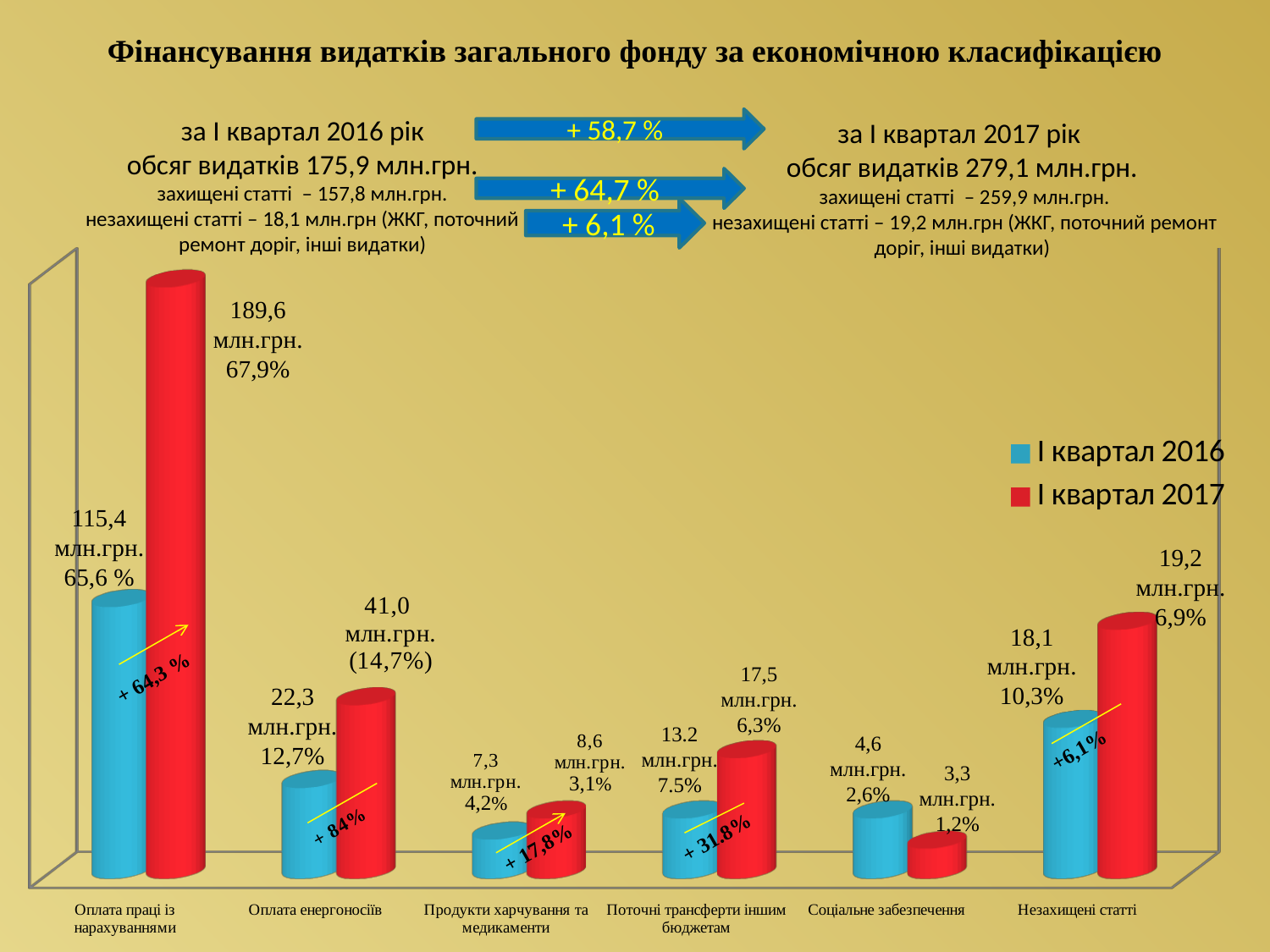

# Фінансування видатків загального фонду за економічною класифікацією
за I квартал 2016 рік
обсяг видатків 175,9 млн.грн.
 захищені статті  – 157,8 млн.грн.
незахищені статті – 18,1 млн.грн (ЖКГ, поточний ремонт доріг, інші видатки)
за І квартал 2017 рік
обсяг видатків 279,1 млн.грн.
 захищені статті  – 259,9 млн.грн.
 незахищені статті – 19,2 млн.грн (ЖКГ, поточний ремонт доріг, інші видатки)
+ 58,7 %
+ 64,7 %
+ 6,1 %

[unsupported chart]

189,6 млн.грн.
67,9%

115,4 млн.грн. 65,6 %
19,2 млн.грн. 6,9%
18,1 млн.грн. 10,3%
+ 64,3 %
17,5 млн.грн. 6,3%
22,3 млн.грн. 12,7%
13.2 млн.грн. 7.5%
+6,1%
4,6 млн.грн. 2,6%
3,3 млн.грн. 1,2%
+ 31.8%
+ 17,8%